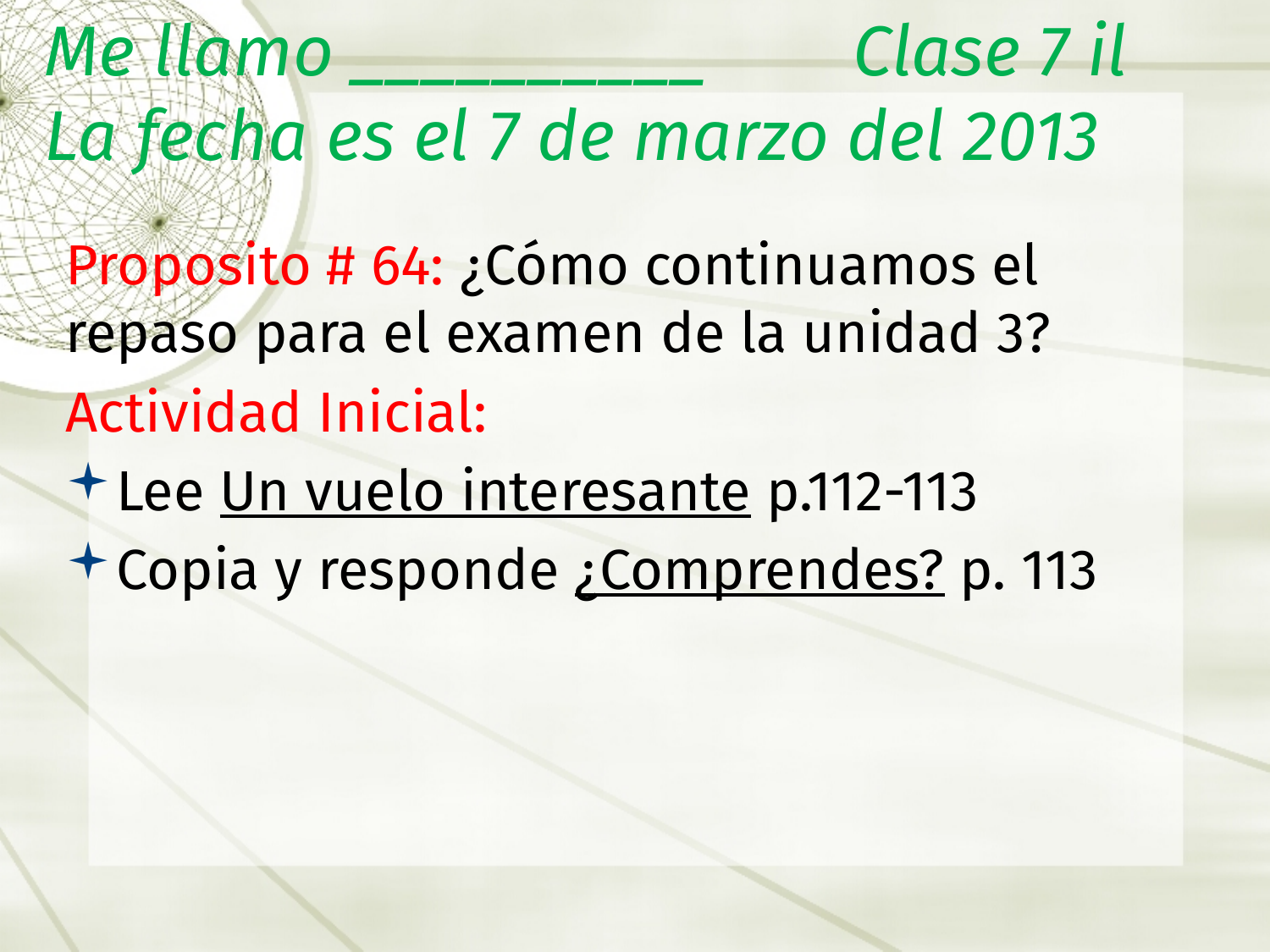

# Me llamo __________        Clase 7 il La fecha es el 7 de marzo del 2013
Proposito # 64: ¿Cómo continuamos el repaso para el examen de la unidad 3?
Actividad Inicial:
Lee Un vuelo interesante p.112-113
Copia y responde ¿Comprendes? p. 113